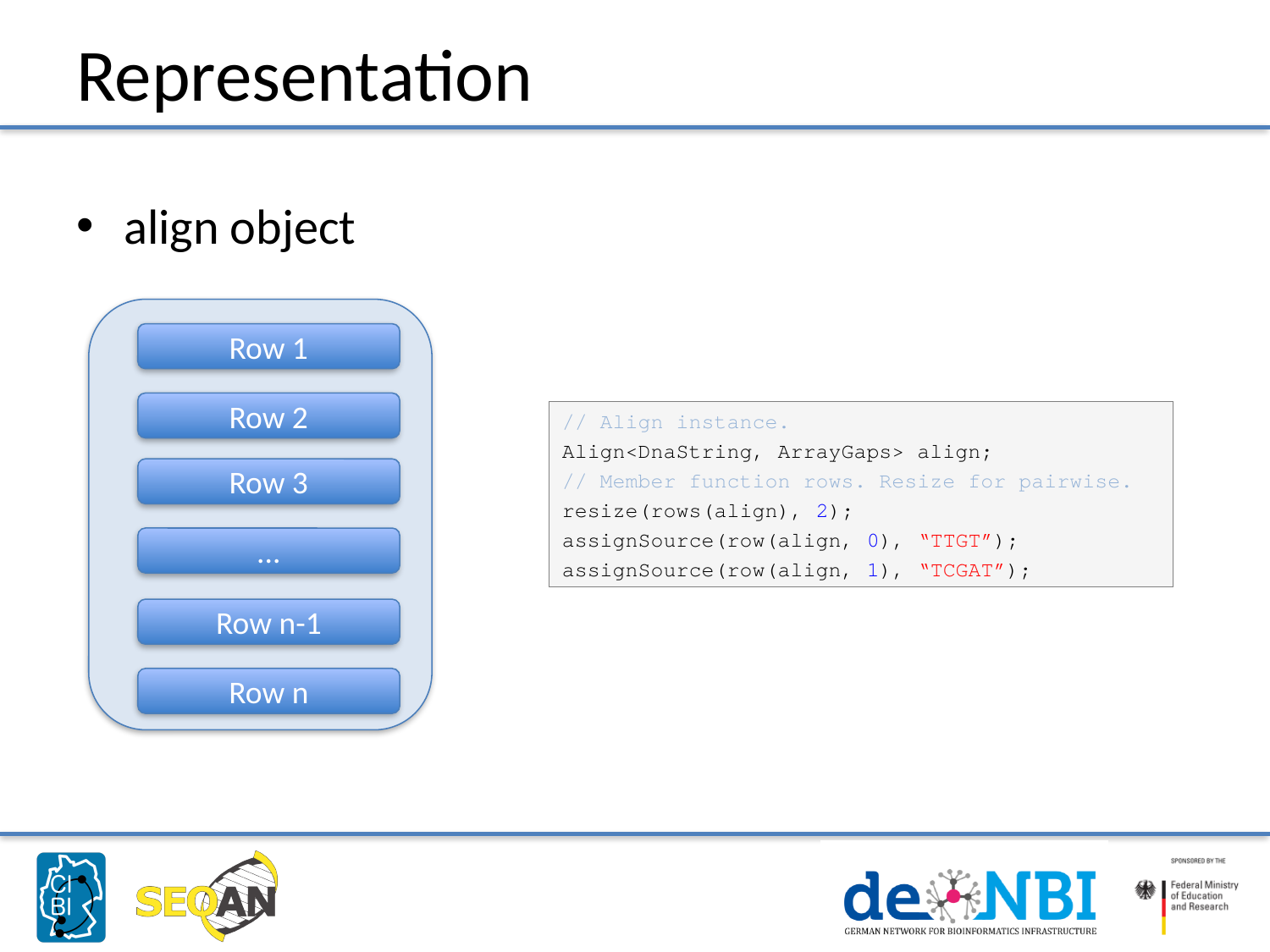

# Representation
align object

Row 1
Row 2
// Align instance.
Align<DnaString, ArrayGaps> align;
// Member function rows. Resize for pairwise.
resize(rows(align), 2);
assignSource(row(align, 0), “TTGT”);
assignSource(row(align, 1), “TCGAT”);
Row 3
...
Row n-1
Row n